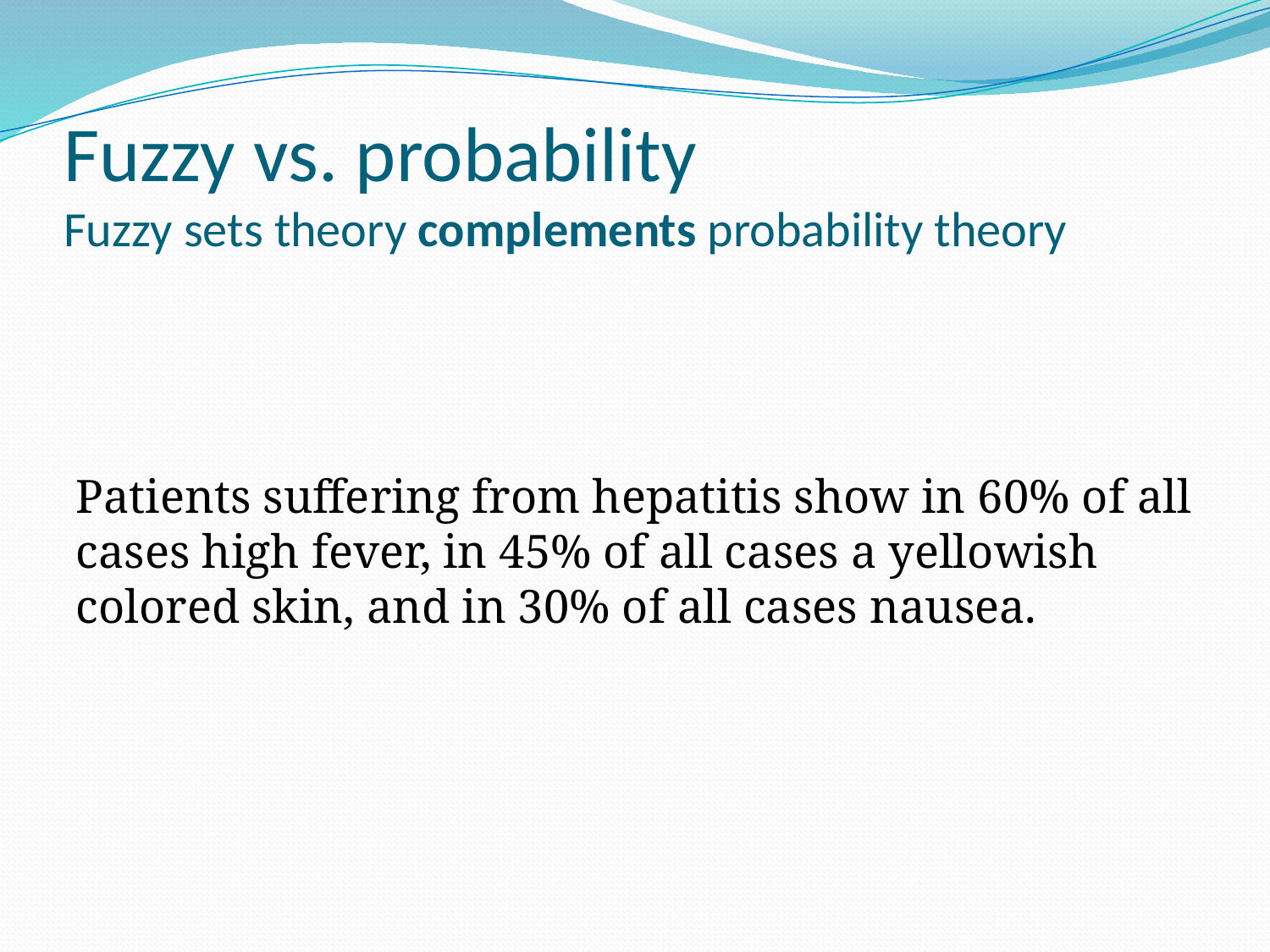

# Fuzzy vs. probability Fuzzy sets theory complements probability theory

Patients suffering from hepatitis show in 60% of all cases high fever, in 45% of all cases a yellowish colored skin, and in 30% of all cases nausea.